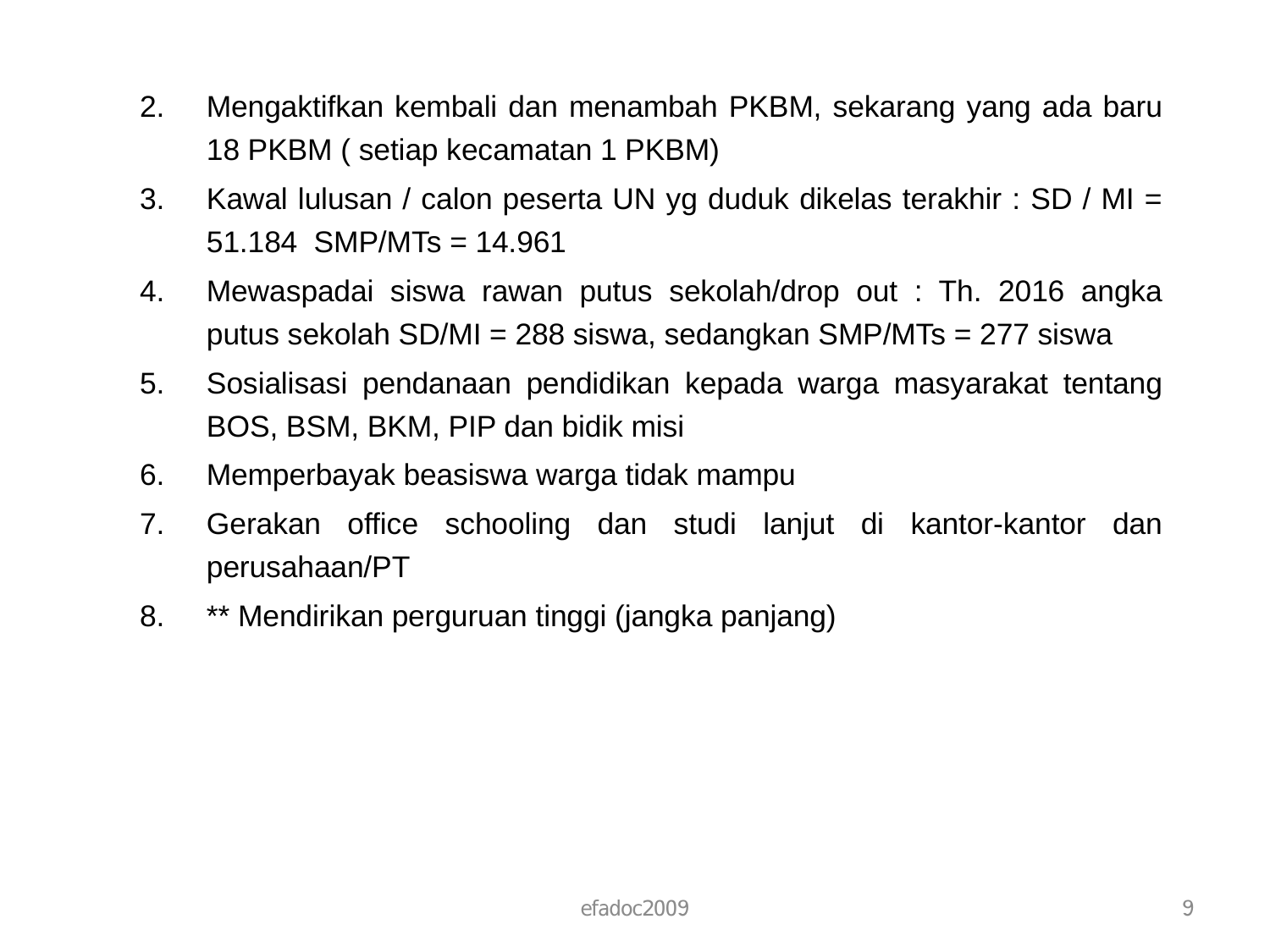

Mengaktifkan kembali dan menambah PKBM, sekarang yang ada baru 18 PKBM ( setiap kecamatan 1 PKBM)
Kawal lulusan / calon peserta UN yg duduk dikelas terakhir : SD / MI = 51.184  SMP/MTs = 14.961
Mewaspadai siswa rawan putus sekolah/drop out : Th. 2016 angka putus sekolah SD/MI = 288 siswa, sedangkan SMP/MTs = 277 siswa
Sosialisasi pendanaan pendidikan kepada warga masyarakat tentang BOS, BSM, BKM, PIP dan bidik misi
Memperbayak beasiswa warga tidak mampu
Gerakan office schooling dan studi lanjut di kantor-kantor dan perusahaan/PT
** Mendirikan perguruan tinggi (jangka panjang)

efadoc2009
9